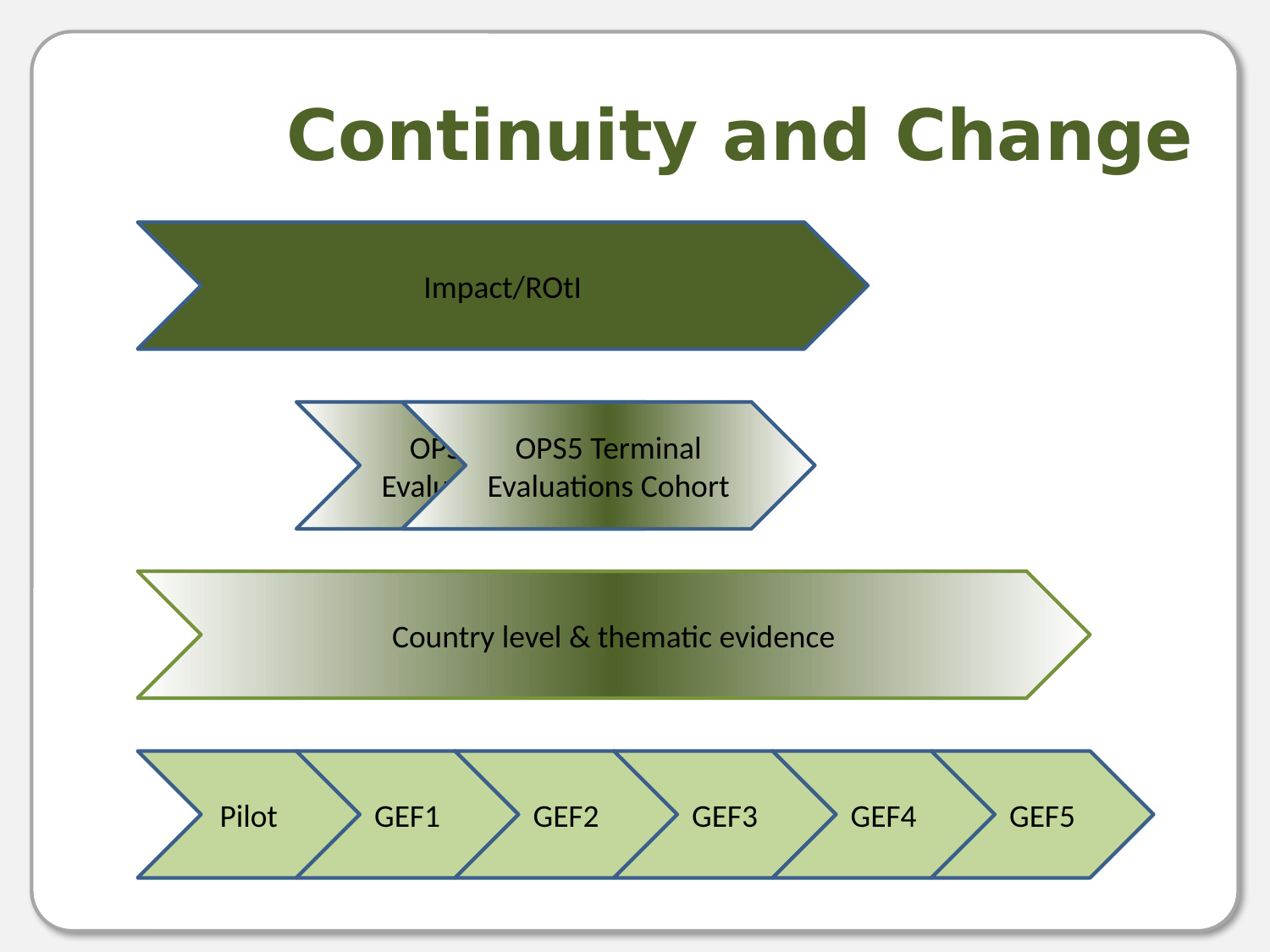

# Continuity and Change
Impact/ROtI
OPS4 Terminal Evaluations Cohort
OPS5 Terminal Evaluations Cohort
Country level & thematic evidence
Pilot
GEF1
GEF2
GEF3
GEF4
GEF5